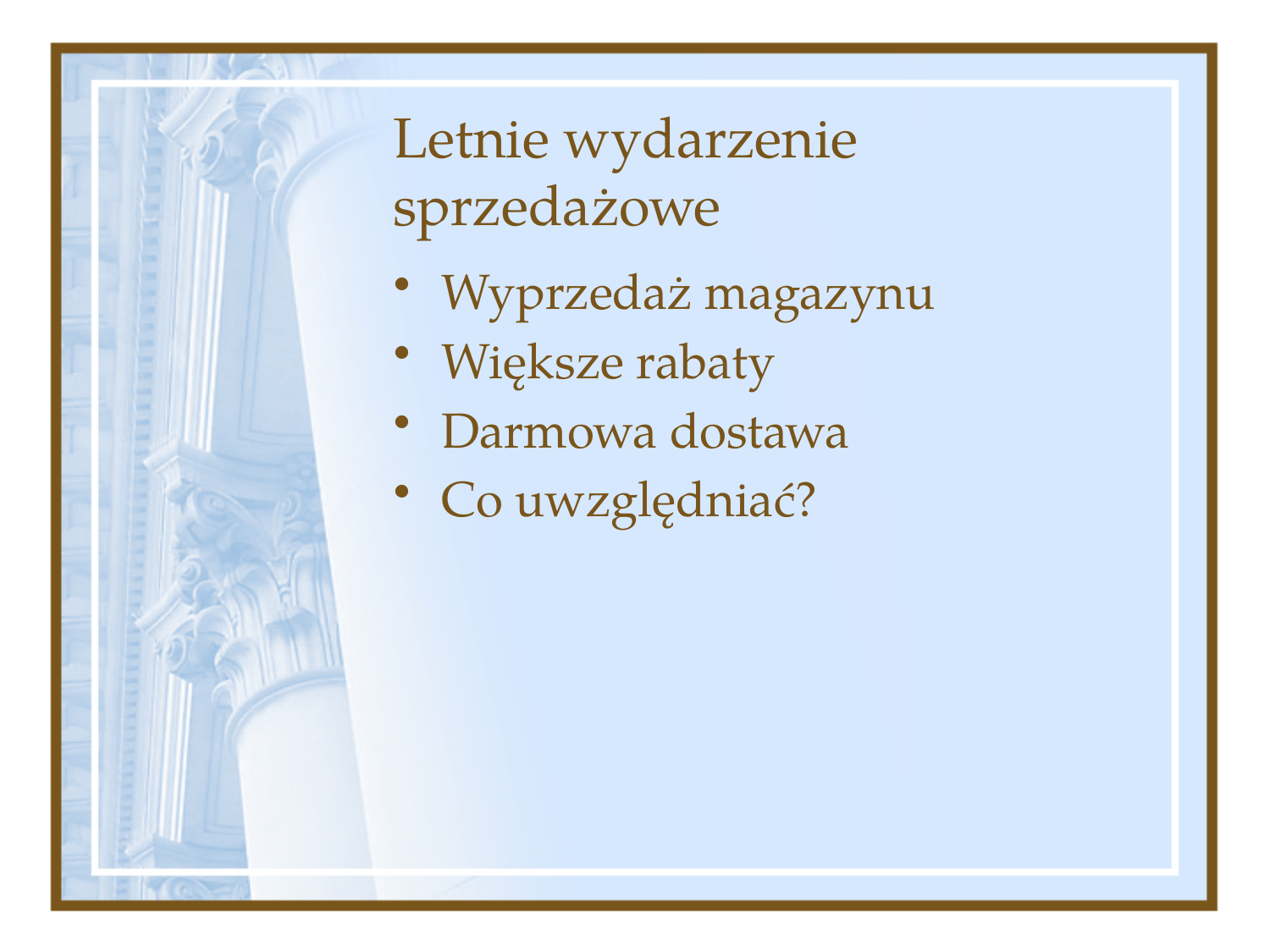

# Letnie wydarzenie sprzedażowe
Wyprzedaż magazynu
Większe rabaty
Darmowa dostawa
Co uwzględniać?